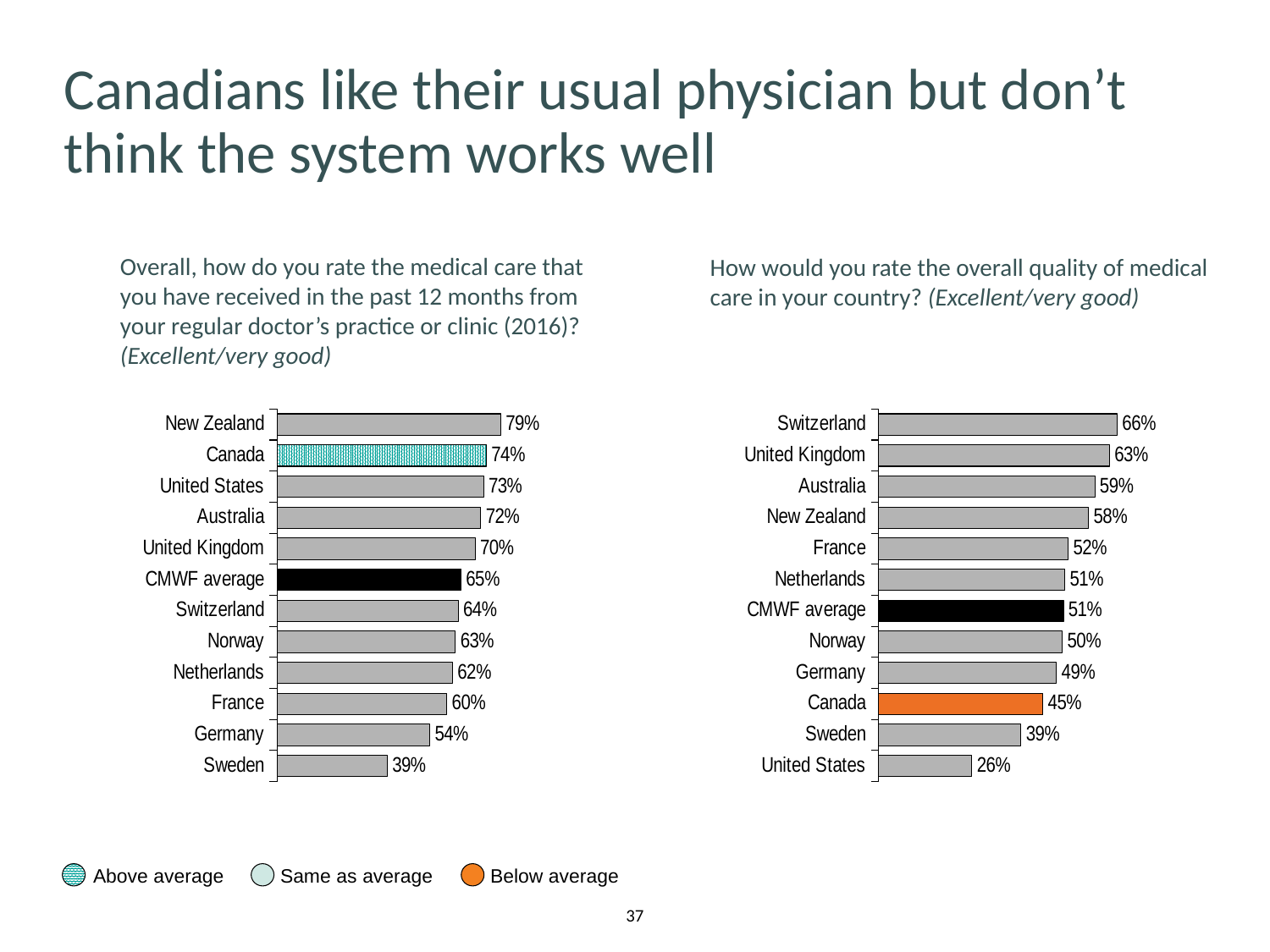

# Canadians like their usual physician but don’t think the system works well
Overall, how do you rate the medical care that you have received in the past 12 months from your regular doctor’s practice or clinic (2016)? (Excellent/very good)
How would you rate the overall quality of medical care in your country? (Excellent/very good)

### Chart

| Category | Column2 |
|---|---|
| Sweden | 0.39 |
| Germany | 0.54 |
| France | 0.6 |
| Netherlands | 0.62 |
| Norway | 0.63 |
| Switzerland | 0.64 |
| CMWF average | 0.65 |
| United Kingdom | 0.7 |
| Australia | 0.72 |
| United States | 0.73 |
| Canada | 0.74 |
| New Zealand | 0.79 |

### Chart

| Category | Column2 |
|---|---|
| United States | 0.25634671479123194 |
| Sweden | 0.39139163218553313 |
| Canada | 0.4514132198563303 |
| Germany | 0.48874535562732196 |
| Norway | 0.5048312411876781 |
| CMWF average | 0.5077748983831382 |
| Netherlands | 0.5115241047314101 |
| France | 0.5208450891678537 |
| New Zealand | 0.5768301539019084 |
| Australia | 0.5940700982225686 |
| United Kingdom | 0.6343701246811634 |
| Switzerland | 0.65515614786152 |
Below average

Above average

Same as average